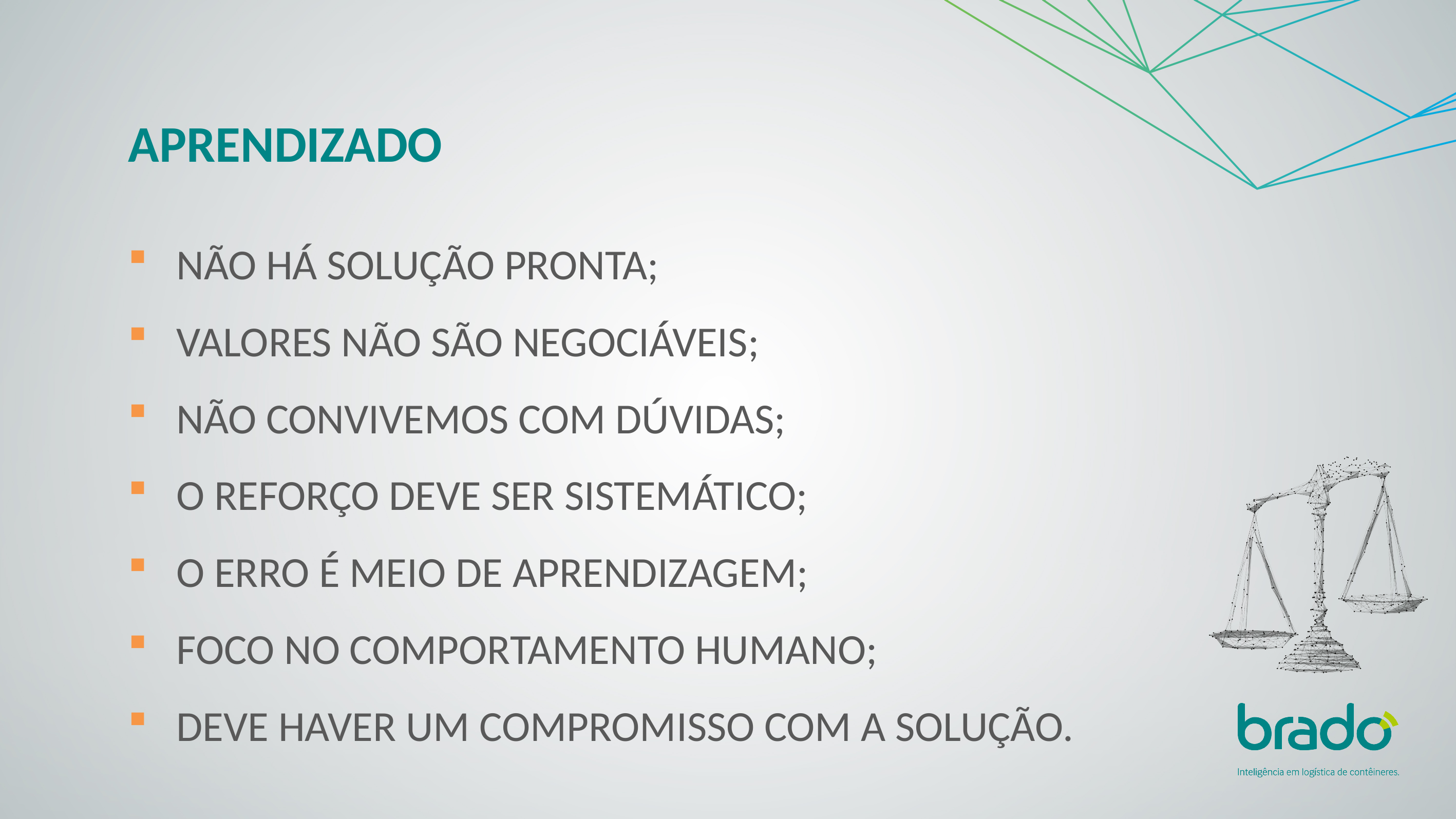

APRENDIZADO
NÃO HÁ SOLUÇÃO PRONTA;
VALORES NÃO SÃO NEGOCIÁVEIS;
NÃO CONVIVEMOS COM DÚVIDAS;
O REFORÇO DEVE SER SISTEMÁTICO;
O ERRO É MEIO DE APRENDIZAGEM;
FOCO NO COMPORTAMENTO HUMANO;
DEVE HAVER UM COMPROMISSO COM A SOLUÇÃO.